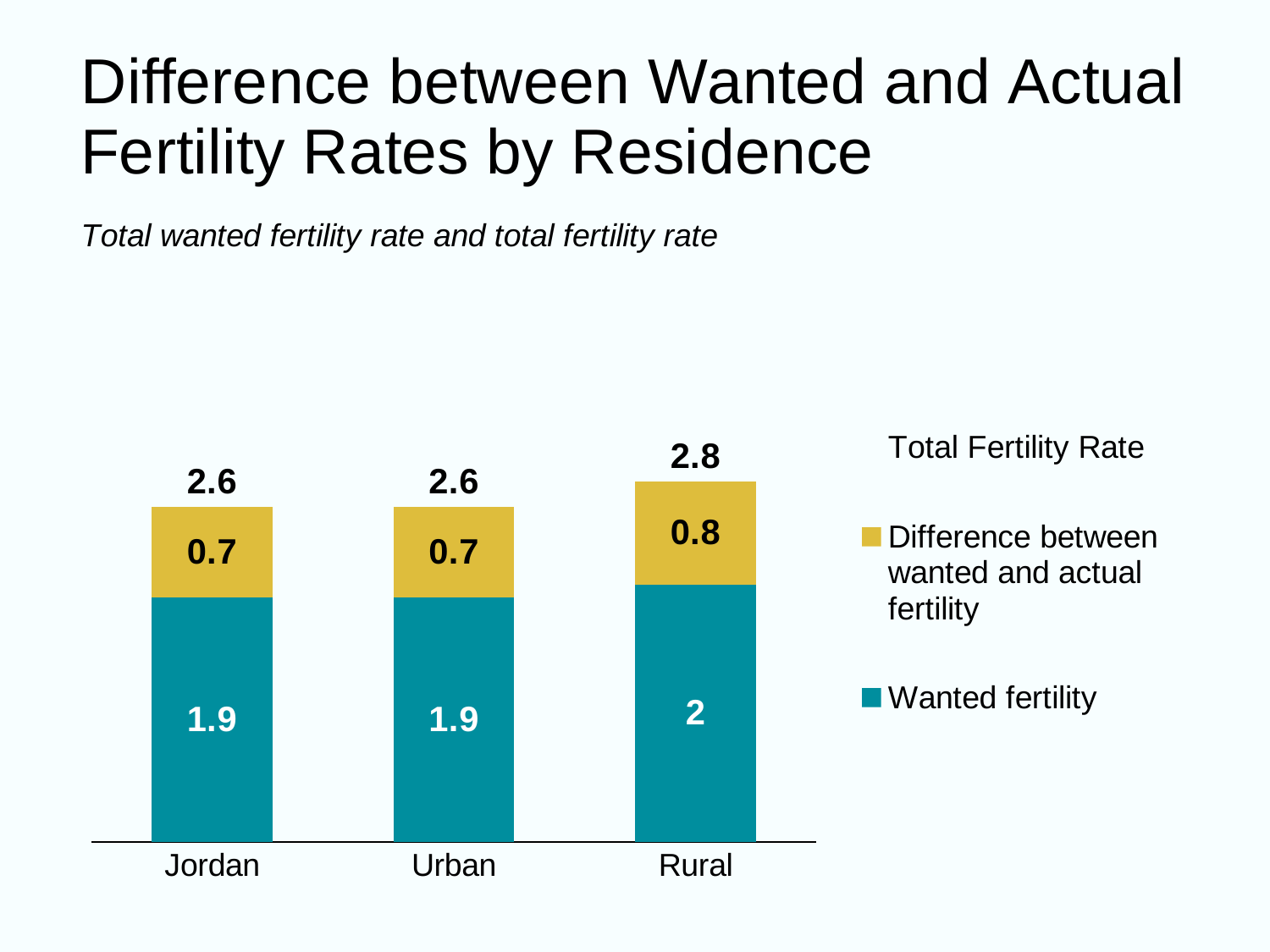

### Chart

| Category | Wanted fertility | Difference between wanted and actual fertility | Total Fertility Rate |
|---|---|---|---|
| Jordan | 1.9 | 0.7000000000000002 | 2.6 |
| Urban | 1.9 | 0.7000000000000002 | 2.6 |
| Rural | 2.0 | 0.7999999999999998 | 2.8 |